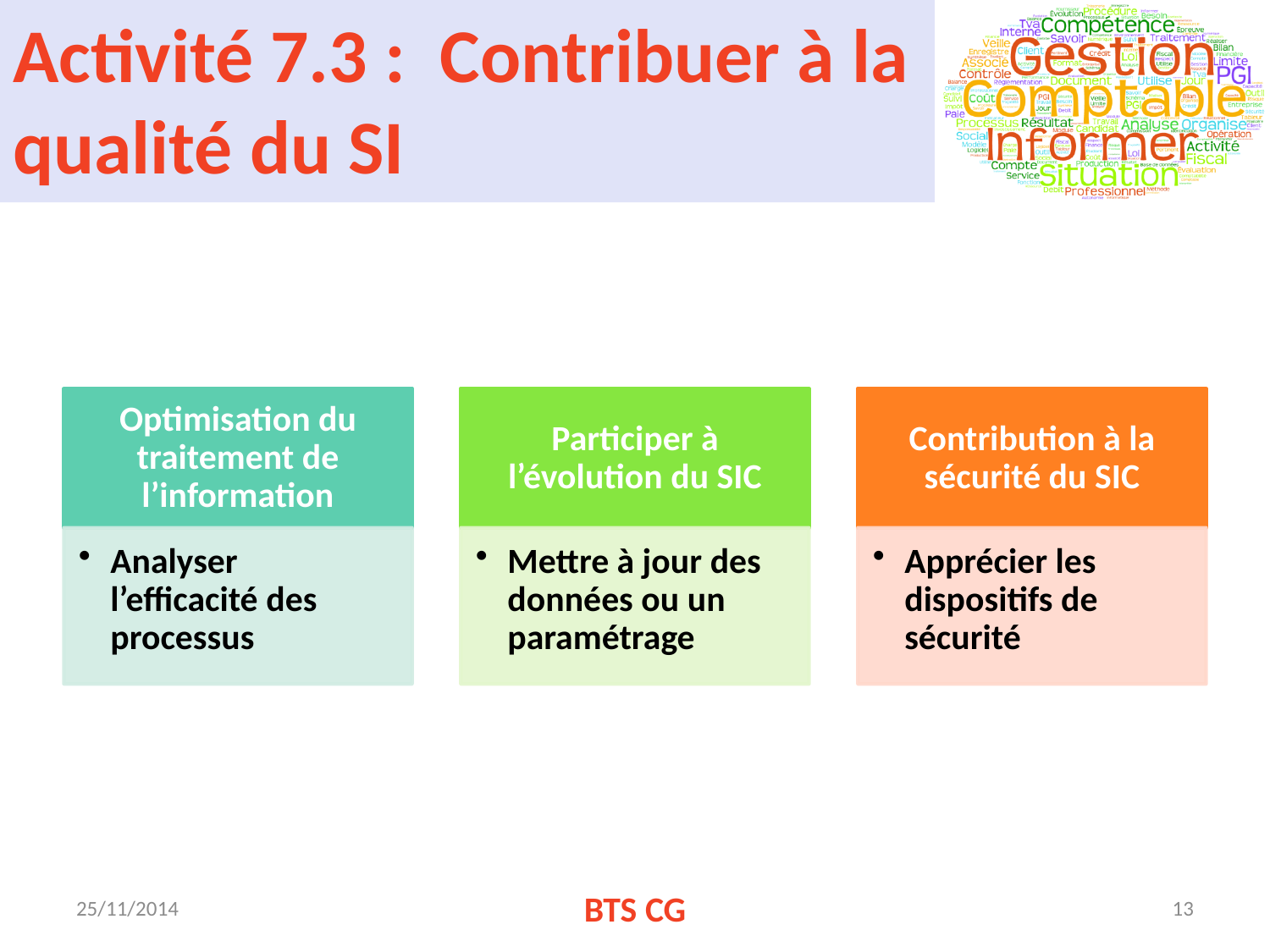

# Activité 7.3 :  Contribuer à la qualité du SI
Optimisation du traitement de l’information
Analyser l’efficacité des processus
Participer à l’évolution du SIC
Mettre à jour des données ou un paramétrage
Contribution à la sécurité du SIC
Apprécier les dispositifs de sécurité
25/11/2014
BTS CG
13